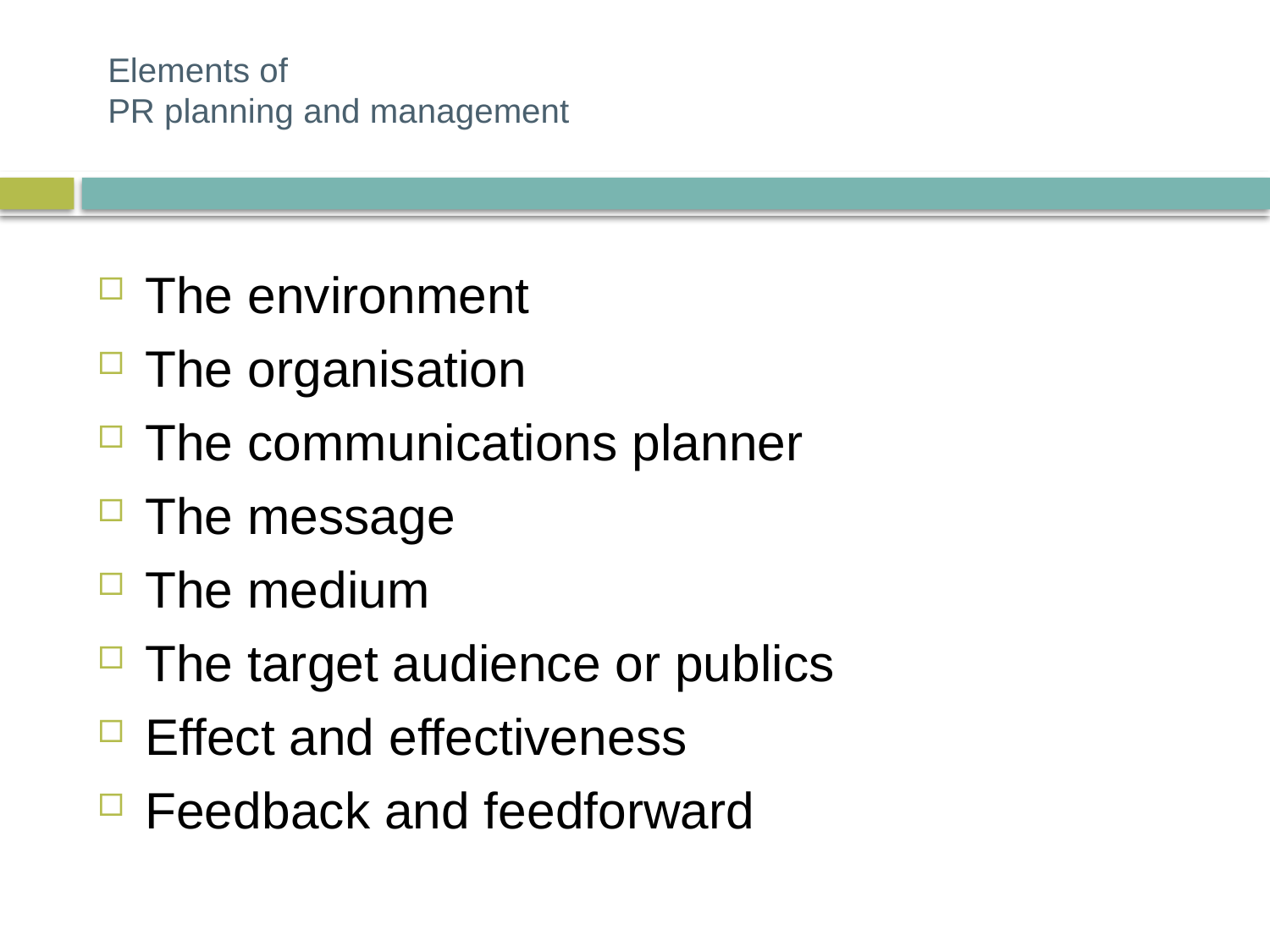

# Elements of PR planning and management
The environment
The organisation
The communications planner
The message
The medium
The target audience or publics
Effect and effectiveness
Feedback and feedforward